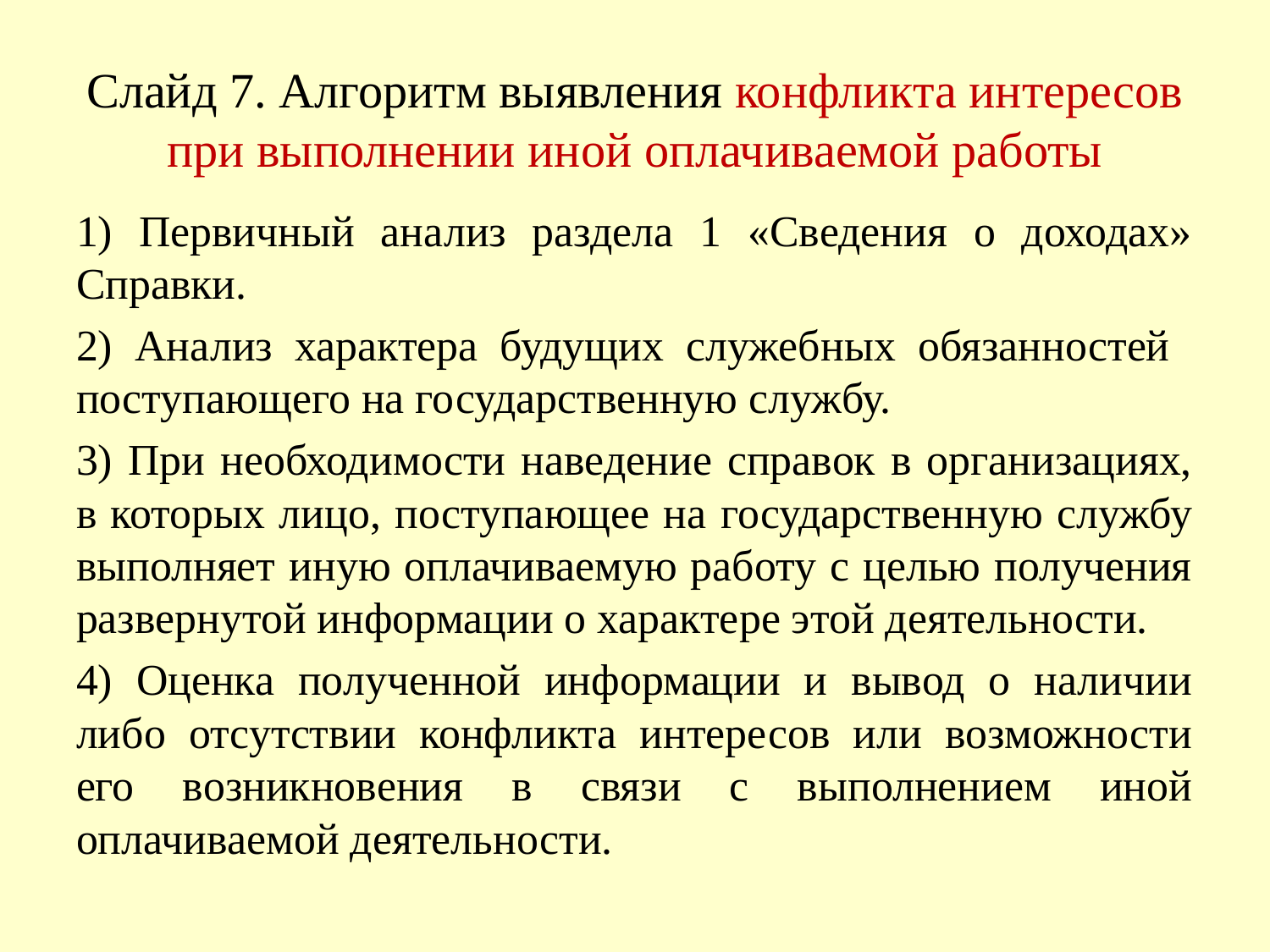

# Слайд 7. Алгоритм выявления конфликта интересов при выполнении иной оплачиваемой работы
1) Первичный анализ раздела 1 «Сведения о доходах» Справки.
2) Анализ характера будущих служебных обязанностей  поступающего на государственную службу.
3) При необходимости наведение справок в организациях, в которых лицо, поступающее на государственную службу выполняет иную оплачиваемую работу с целью получения развернутой информации о характере этой деятельности.
4) Оценка полученной информации и вывод о наличии либо отсутствии конфликта интересов или возможности его возникновения в связи с выполнением иной оплачиваемой деятельности.